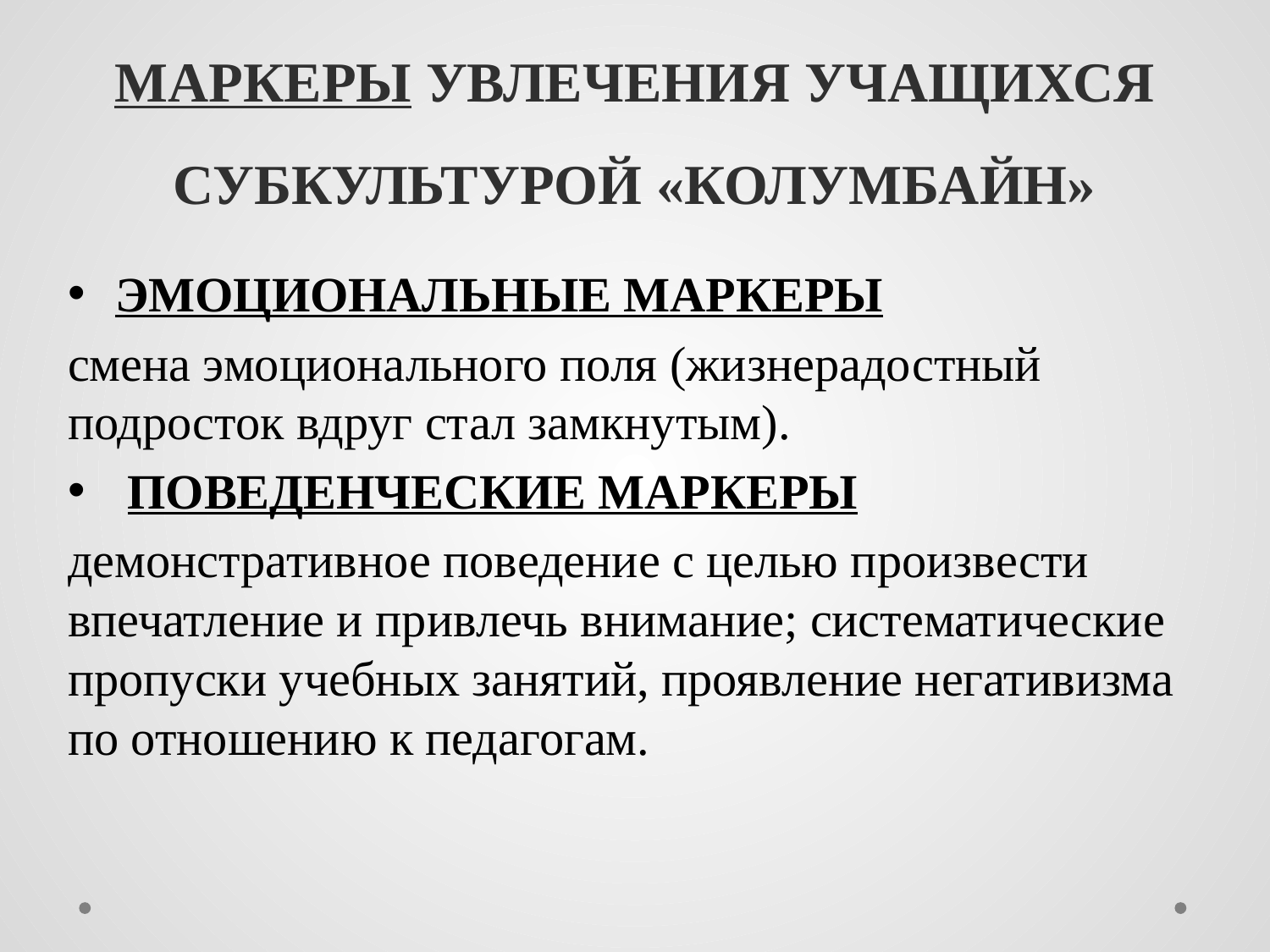

# МАРКЕРЫ УВЛЕЧЕНИЯ УЧАЩИХСЯ СУБКУЛЬТУРОЙ «КОЛУМБАЙН»
ЭМОЦИОНАЛЬНЫЕ МАРКЕРЫ
смена эмоционального поля (жизнерадостный подросток вдруг стал замкнутым).
 ПОВЕДЕНЧЕСКИЕ МАРКЕРЫ
демонстративное поведение с целью произвести впечатление и привлечь внимание; систематические пропуски учебных занятий, проявление негативизма по отношению к педагогам.